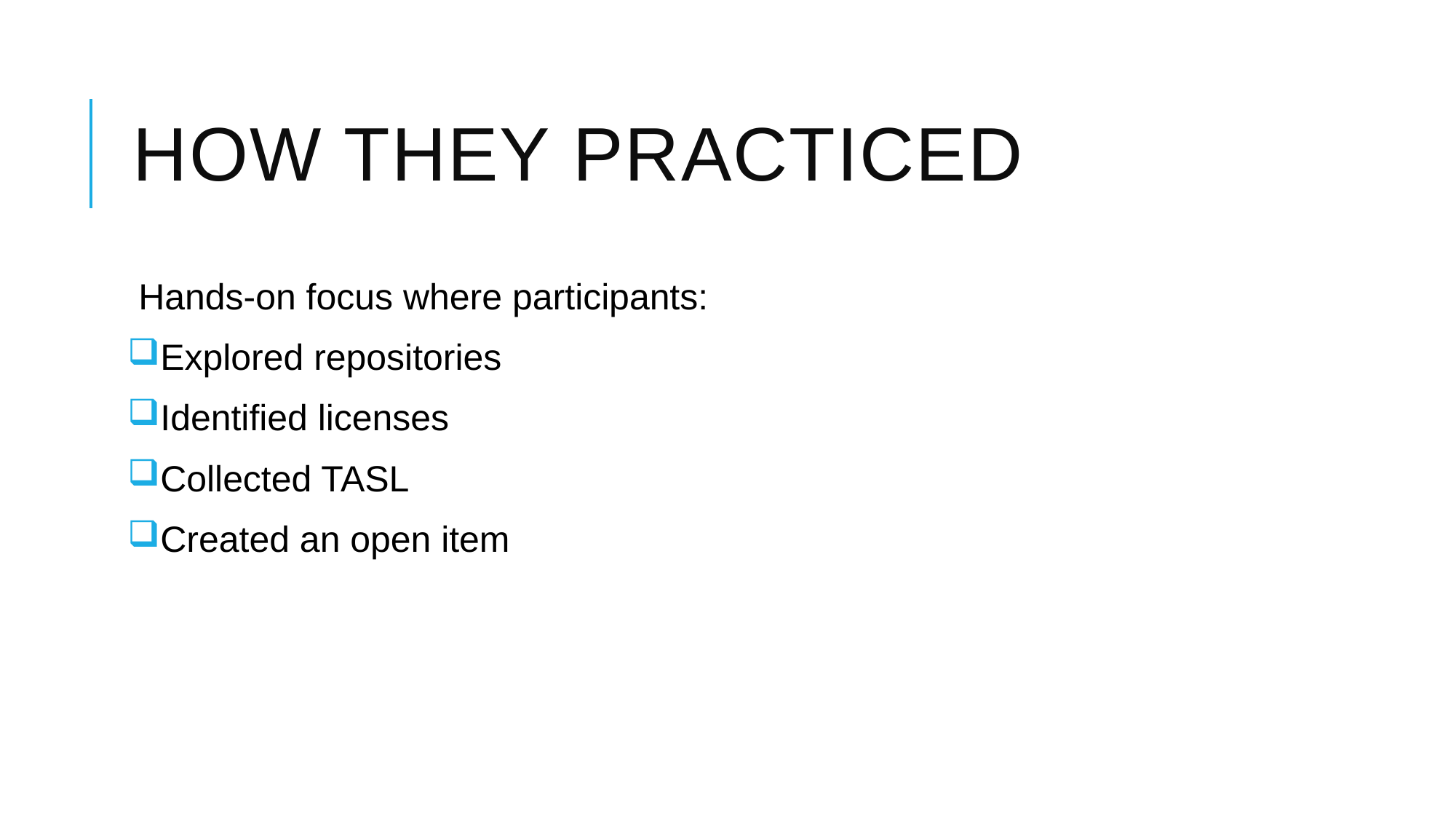

# How they practiced
Hands-on focus where participants:
Explored repositories
Identified licenses
Collected TASL
Created an open item